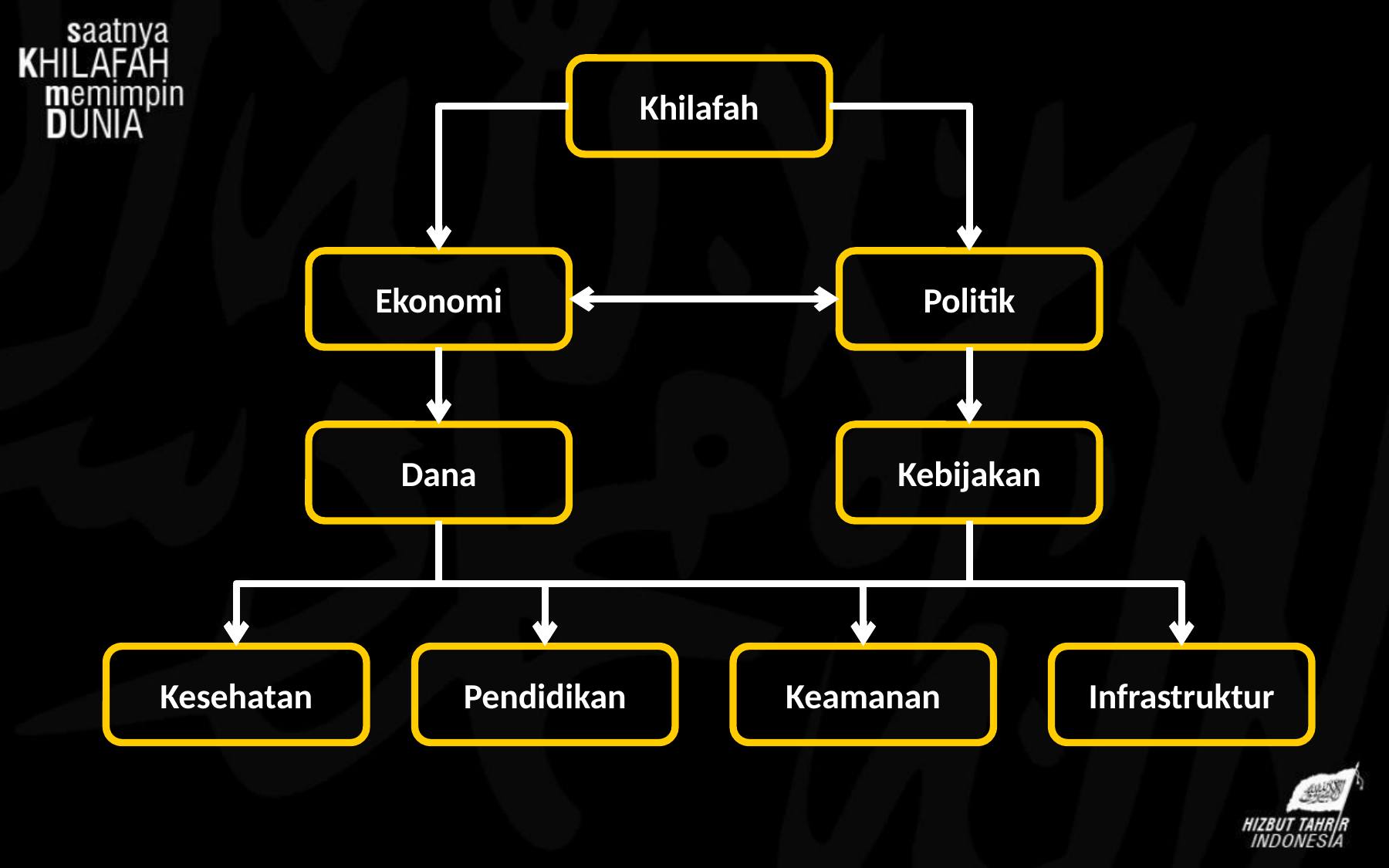

Khilafah
Ekonomi
Politik
Dana
Kebijakan
Kesehatan
Pendidikan
Keamanan
Infrastruktur